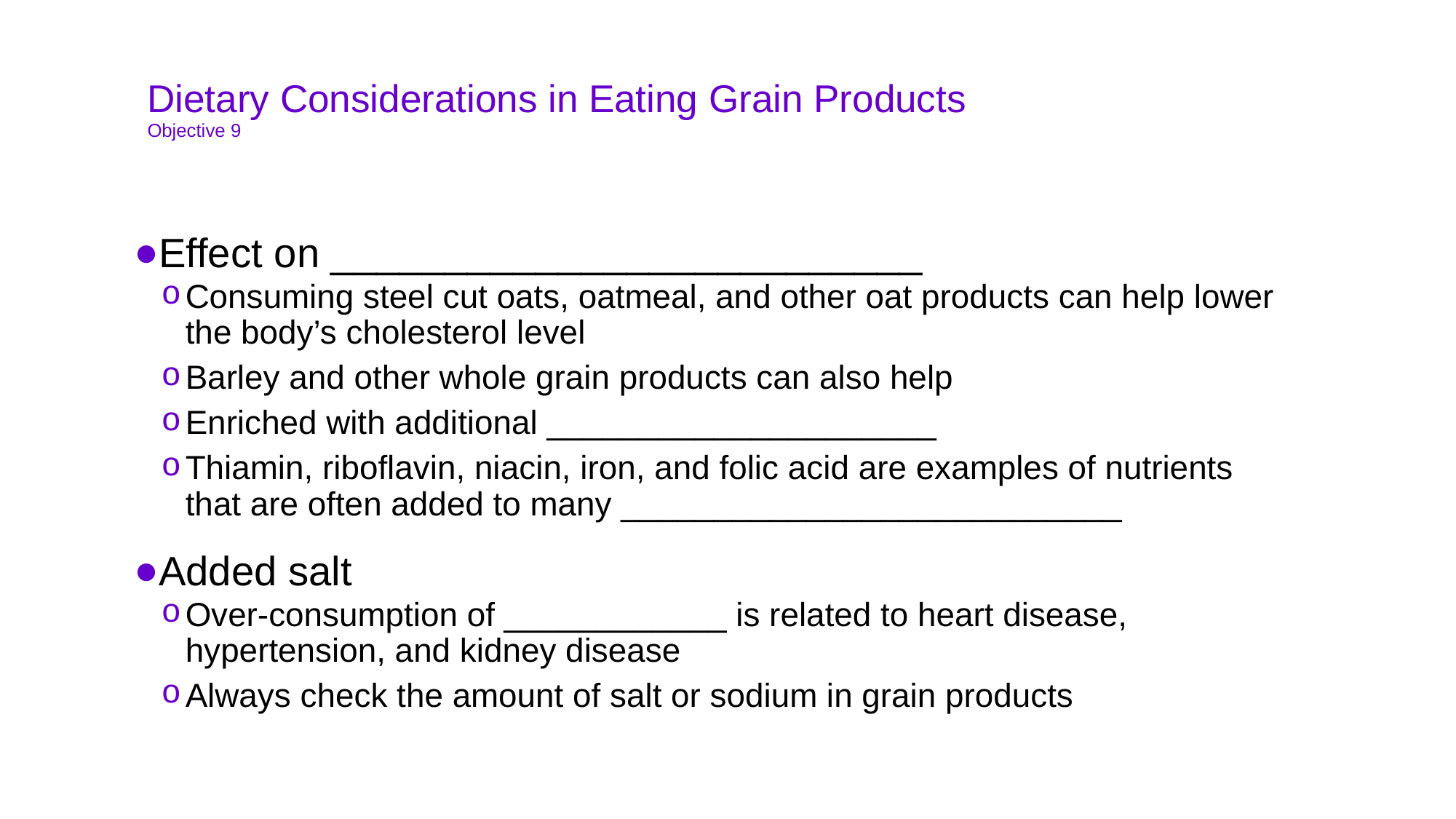

# Dietary Considerations in Eating Grain Products Objective 9
Effect on __________________________
Consuming steel cut oats, oatmeal, and other oat products can help lower the body’s cholesterol level
Barley and other whole grain products can also help
Enriched with additional _____________________
Thiamin, riboflavin, niacin, iron, and folic acid are examples of nutrients that are often added to many ___________________________
Added salt
Over-consumption of ____________ is related to heart disease, hypertension, and kidney disease
Always check the amount of salt or sodium in grain products